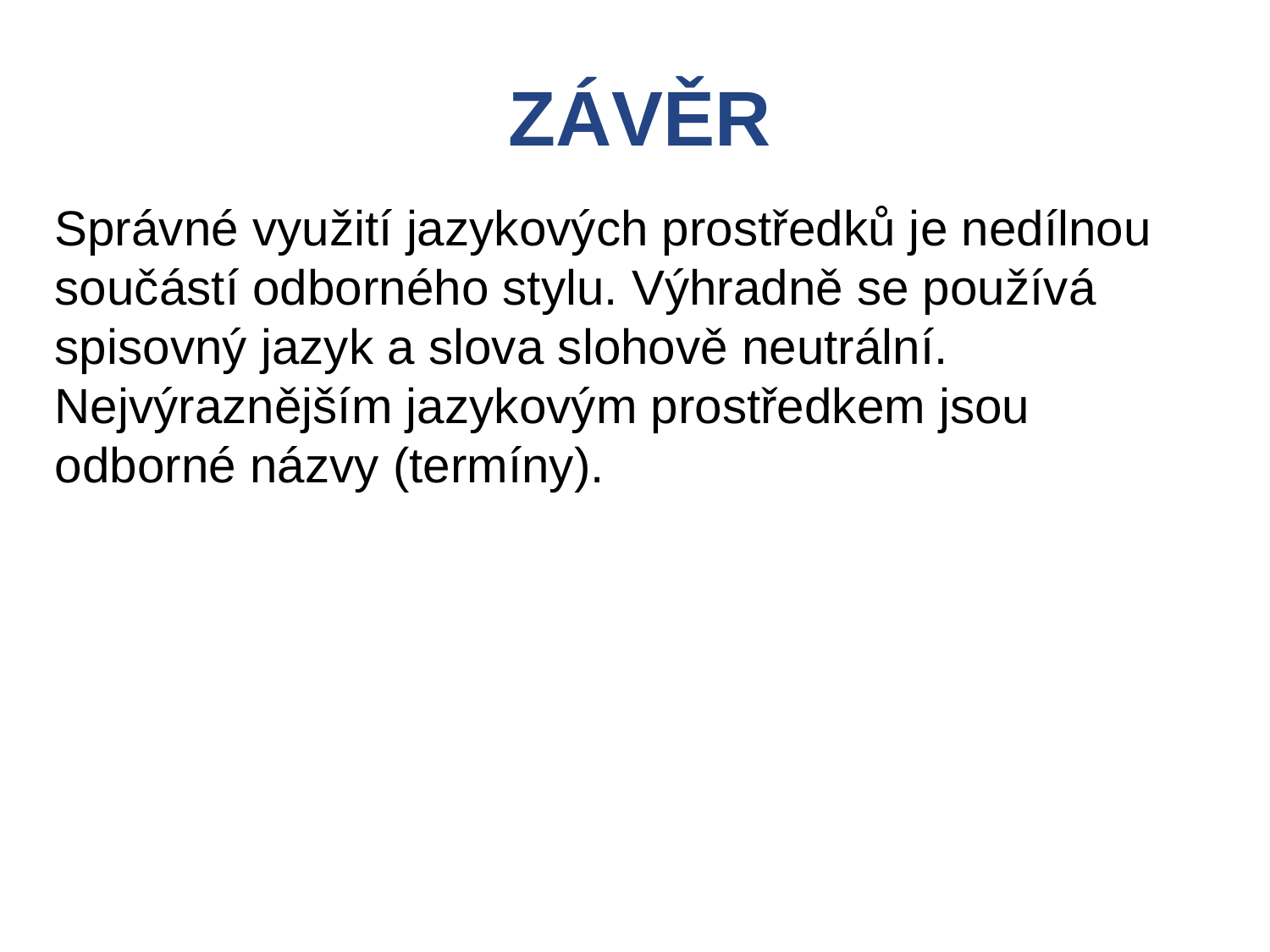

ZÁVĚR
Správné využití jazykových prostředků je nedílnou součástí odborného stylu. Výhradně se používá spisovný jazyk a slova slohově neutrální. Nejvýraznějším jazykovým prostředkem jsou odborné názvy (termíny).